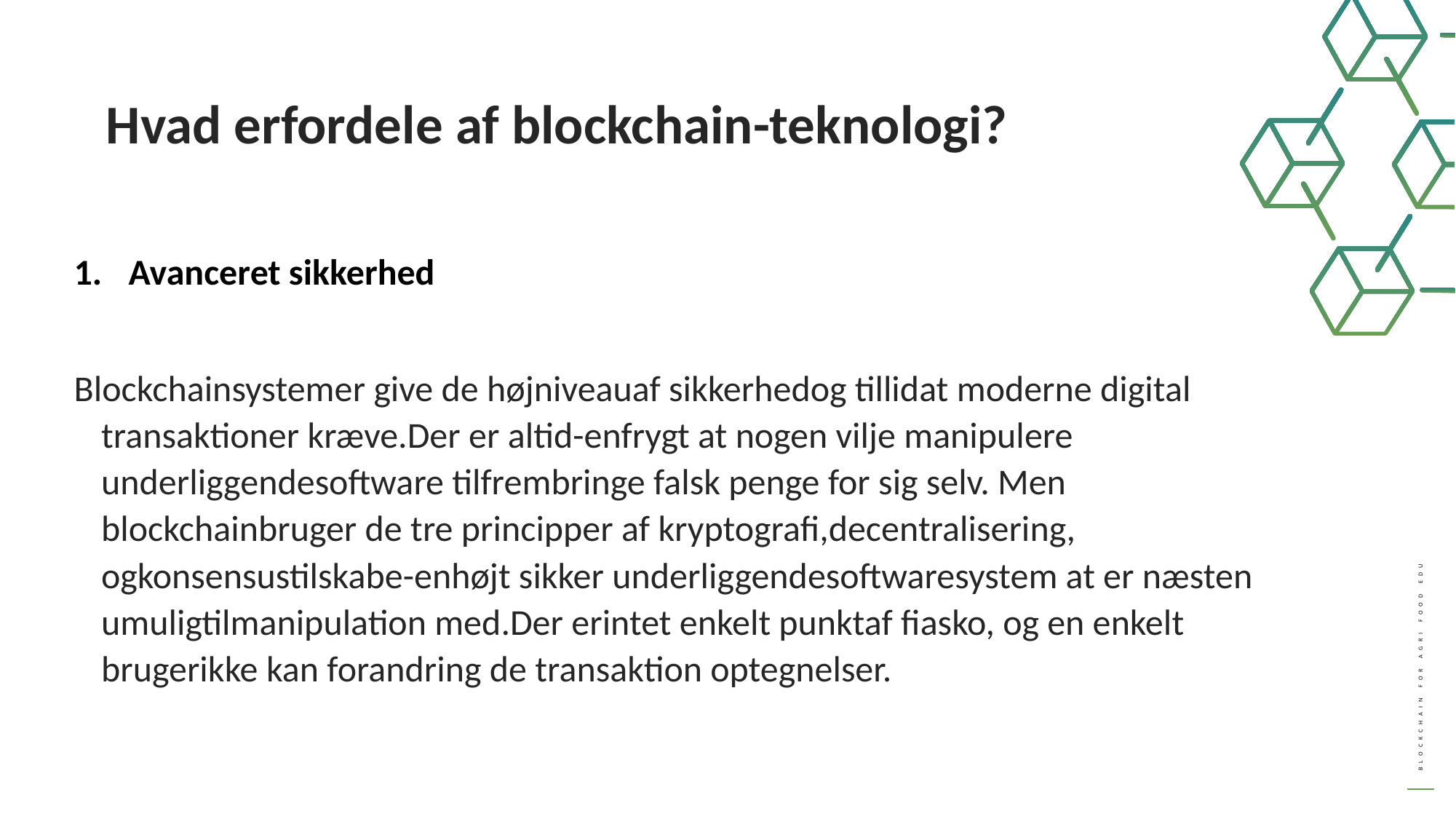

Hvad erfordele af blockchain-teknologi?
Avanceret sikkerhed

Blockchainsystemer give de højniveauaf sikkerhedog tillidat moderne digital transaktioner kræve.Der er altid-enfrygt at nogen vilje manipulere underliggendesoftware tilfrembringe falsk penge for sig selv. Men blockchainbruger de tre principper af kryptografi,decentralisering, ogkonsensustilskabe-enhøjt sikker underliggendesoftwaresystem at er næsten umuligtilmanipulation med.Der erintet enkelt punktaf fiasko, og en enkelt brugerikke kan forandring de transaktion optegnelser.